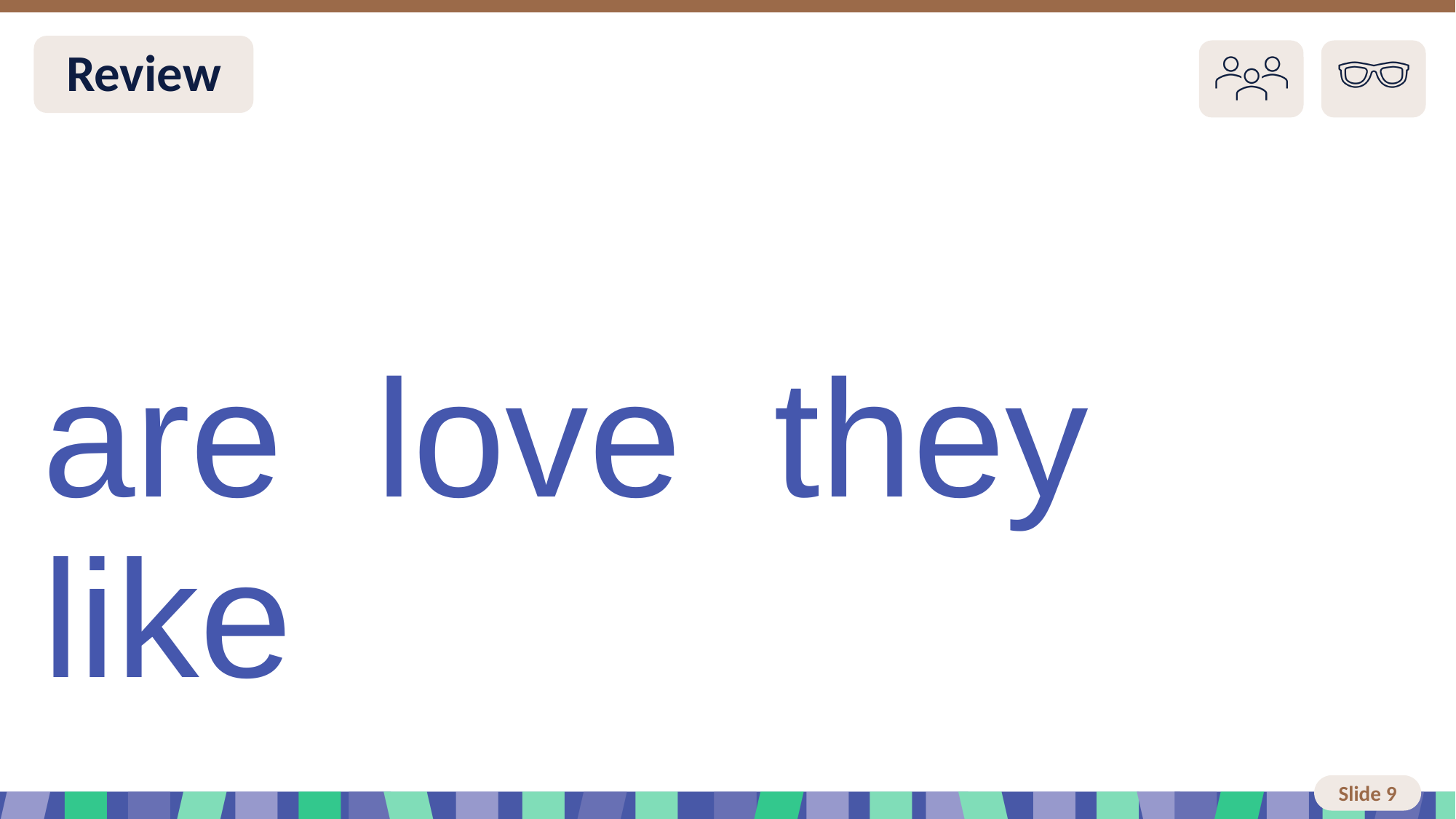

# Slide 9 Review
are  love  they  like